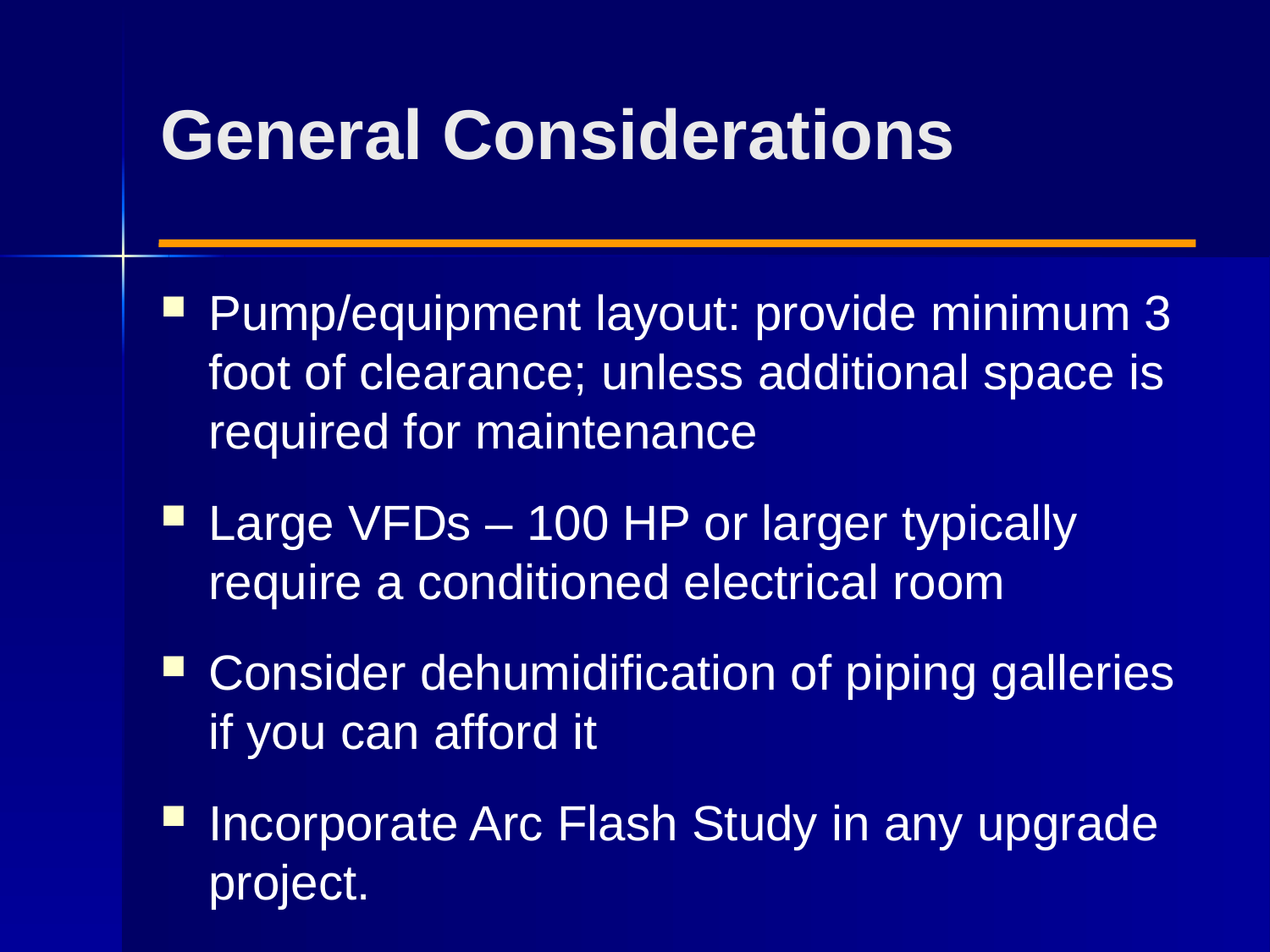

# General Considerations
Pump/equipment layout: provide minimum 3 foot of clearance; unless additional space is required for maintenance
Large VFDs – 100 HP or larger typically require a conditioned electrical room
Consider dehumidification of piping galleries if you can afford it
Incorporate Arc Flash Study in any upgrade project.